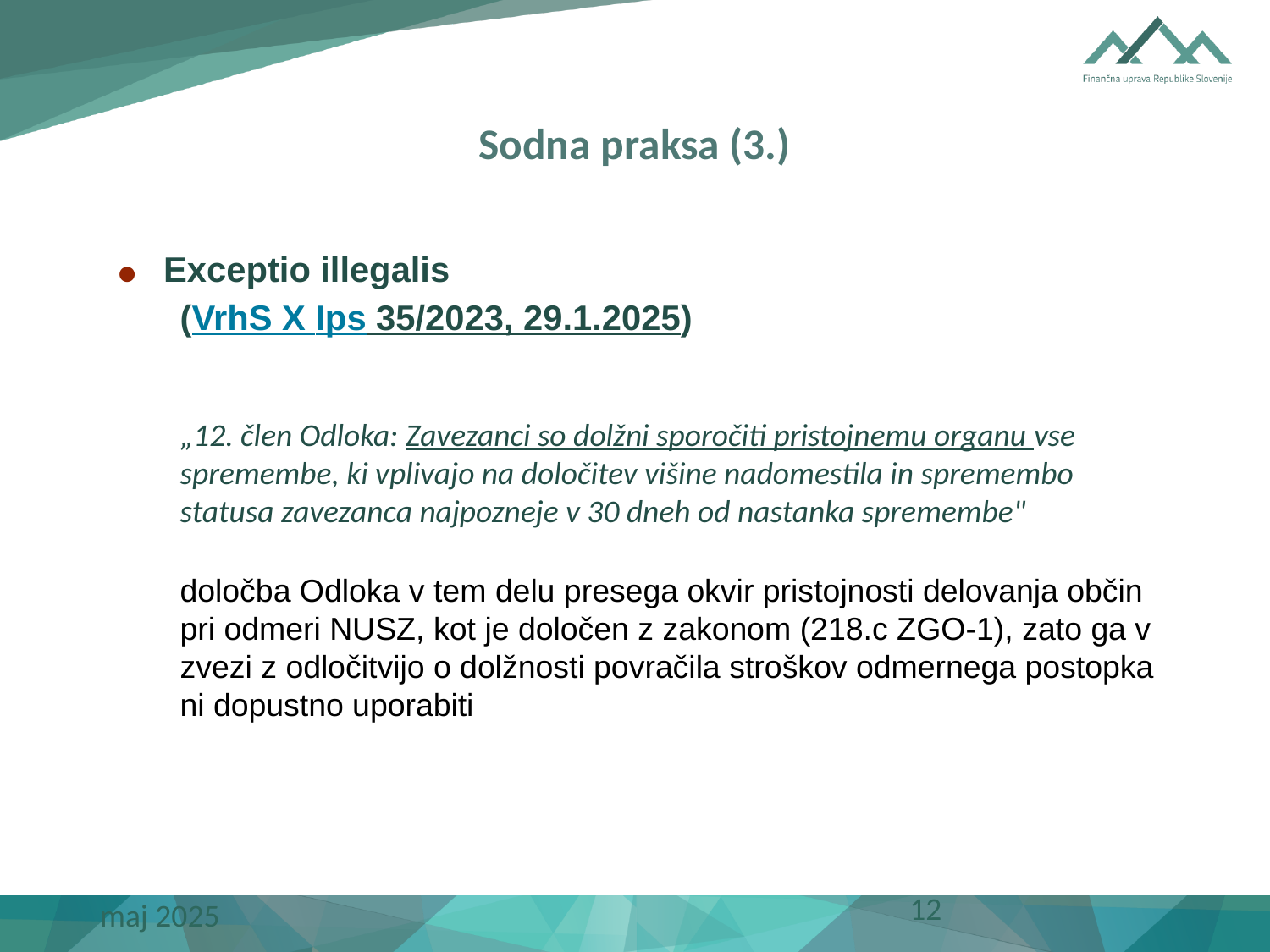

# Sodna praksa (3.)
Exceptio illegalis
(VrhS X Ips 35/2023, 29.1.2025)

„12. člen Odloka: Zavezanci so dolžni sporočiti pristojnemu organu vse spremembe, ki vplivajo na določitev višine nadomestila in spremembo statusa zavezanca najpozneje v 30 dneh od nastanka spremembe"

določba Odloka v tem delu presega okvir pristojnosti delovanja občin pri odmeri NUSZ, kot je določen z zakonom (218.c ZGO-1), zato ga v zvezi z odločitvijo o dolžnosti povračila stroškov odmernega postopka ni dopustno uporabiti

maj 2025
12